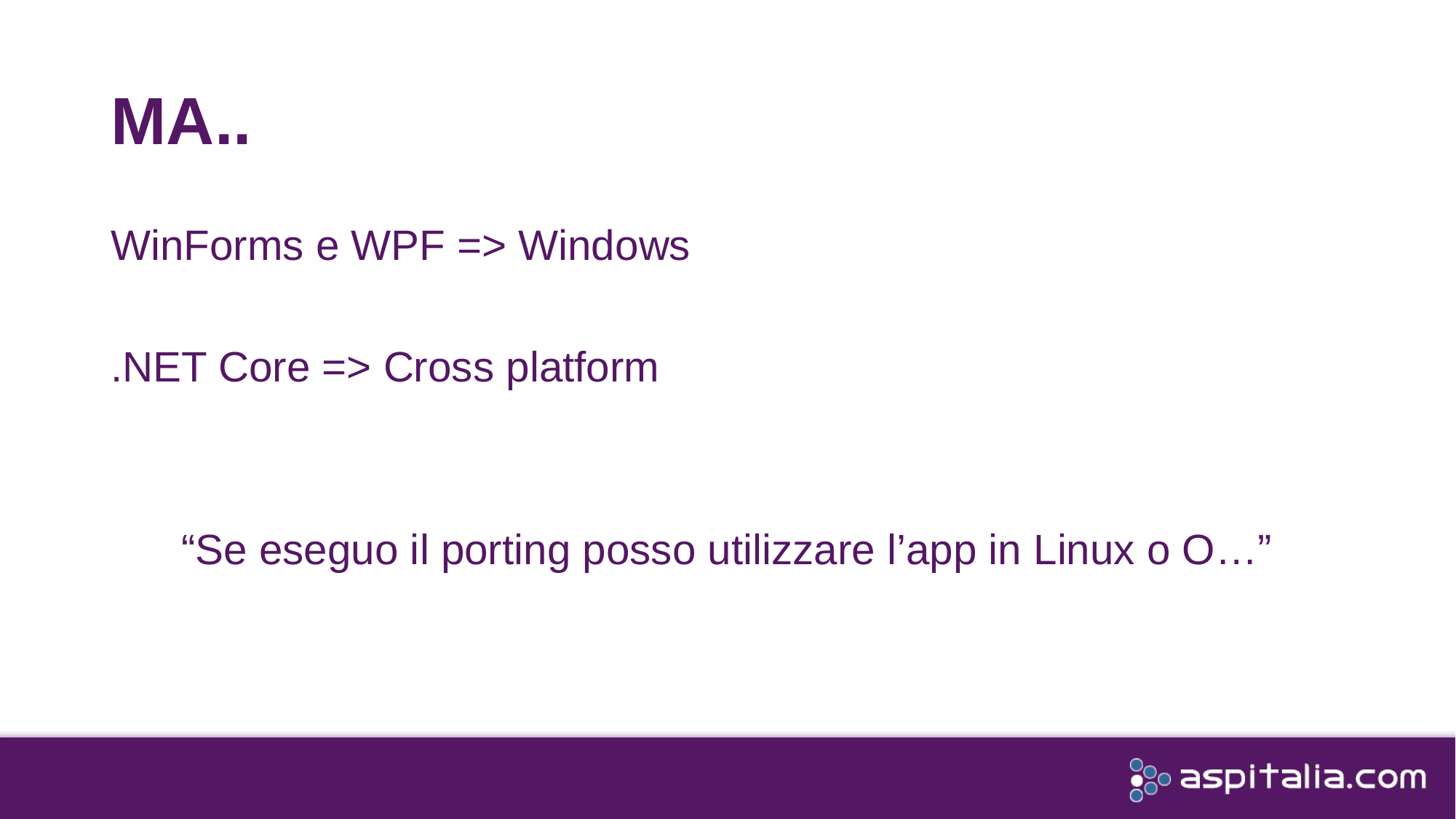

# MA..
WinForms e WPF => Windows

.NET Core => Cross platform

“Se eseguo il porting posso utilizzare l’app in Linux o O…”